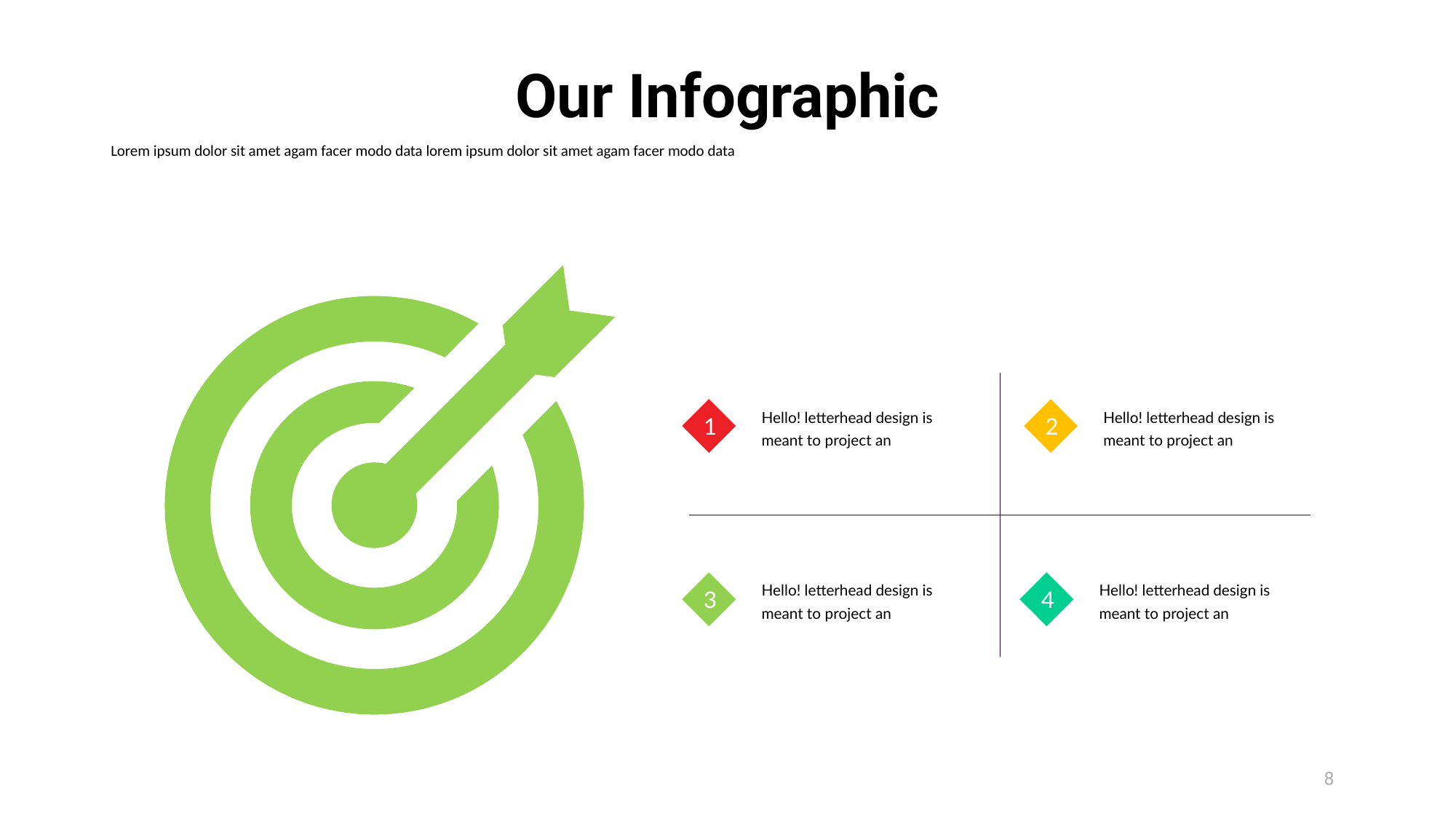

Our Infographic
Lorem ipsum dolor sit amet agam facer modo data lorem ipsum dolor sit amet agam facer modo data

Hello! letterhead design is meant to project an
1

Hello! letterhead design is meant to project an
2

Hello! letterhead design is meant to project an
3

Hello! letterhead design is meant to project an
4
8